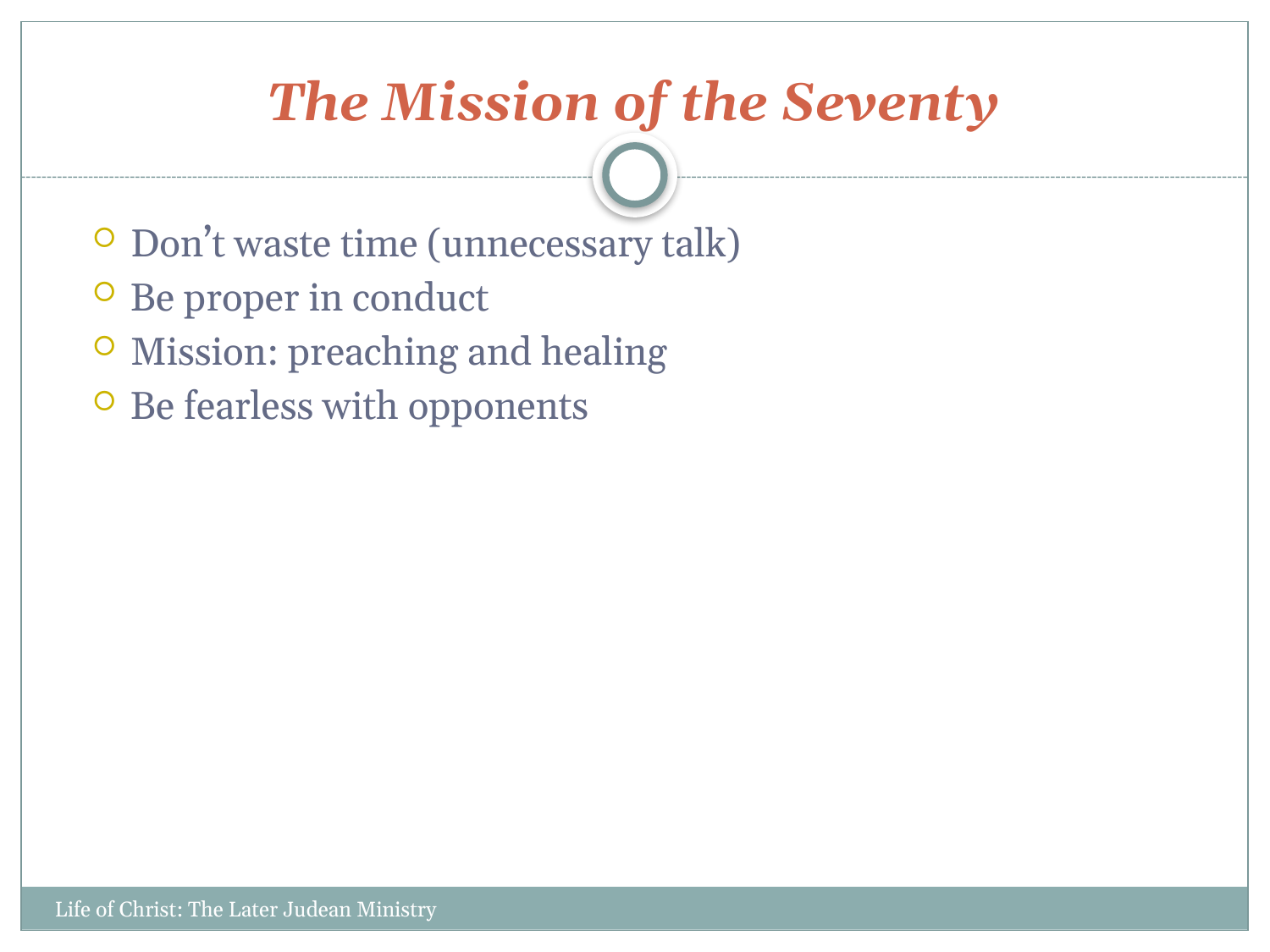

# The Mission of the Seventy
Don’t waste time (unnecessary talk)
Be proper in conduct
Mission: preaching and healing
Be fearless with opponents

Life of Christ: The Later Judean Ministry